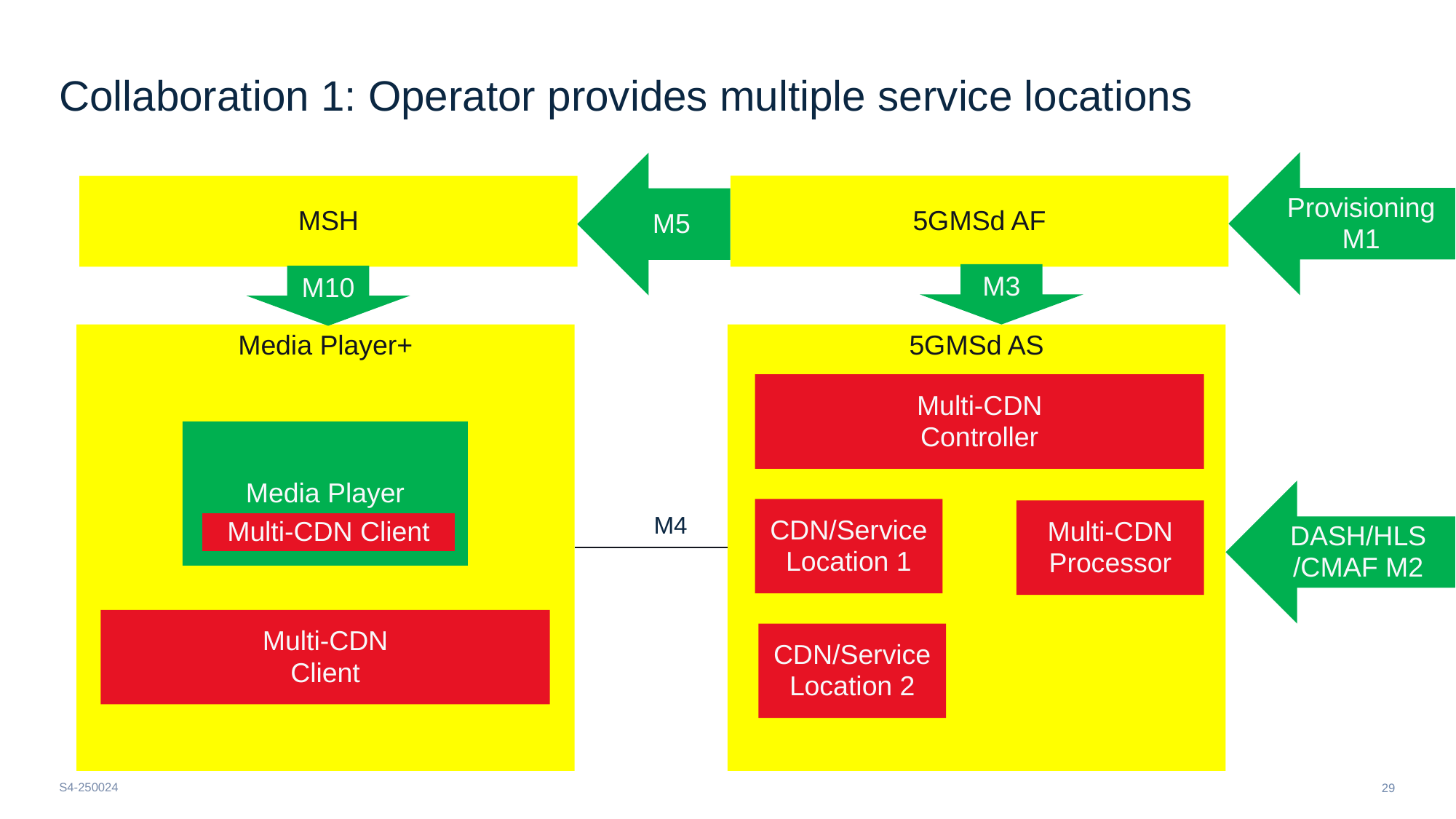

# Collaboration 1: Operator provides multiple service locations

Provisioning M1
M5
5GMSd AF
MSH
M3
M10
5GMSd AS
Media Player+
Multi-CDN
Controller
Media Player
DASH/HLS
/CMAF M2
CDN/Service Location 1
Multi-CDN
Processor
M4
Multi-CDN Client
Multi-CDN
Client
CDN/Service Location 2
S4-250024